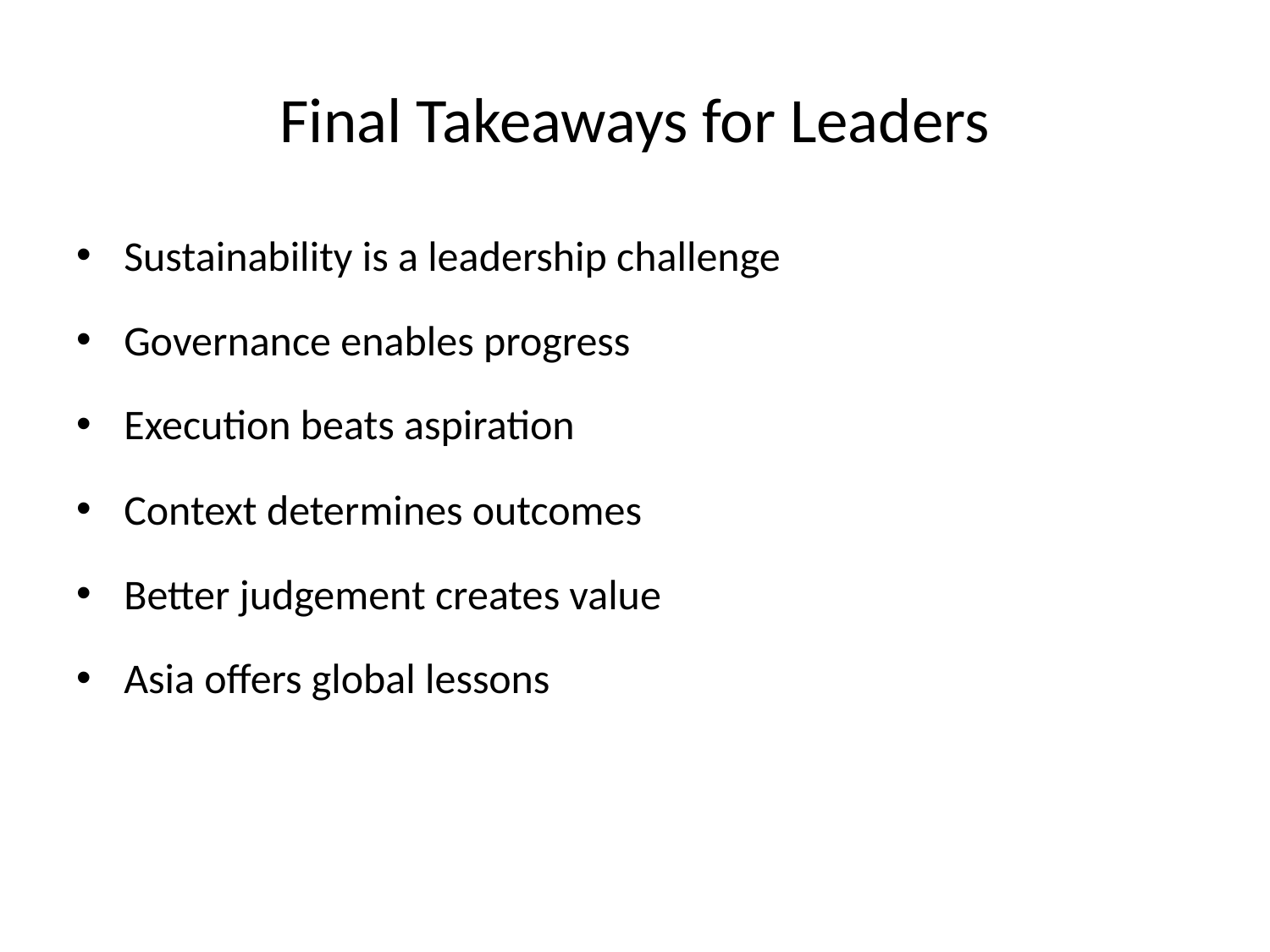

# Final Takeaways for Leaders
Sustainability is a leadership challenge
Governance enables progress
Execution beats aspiration
Context determines outcomes
Better judgement creates value
Asia offers global lessons